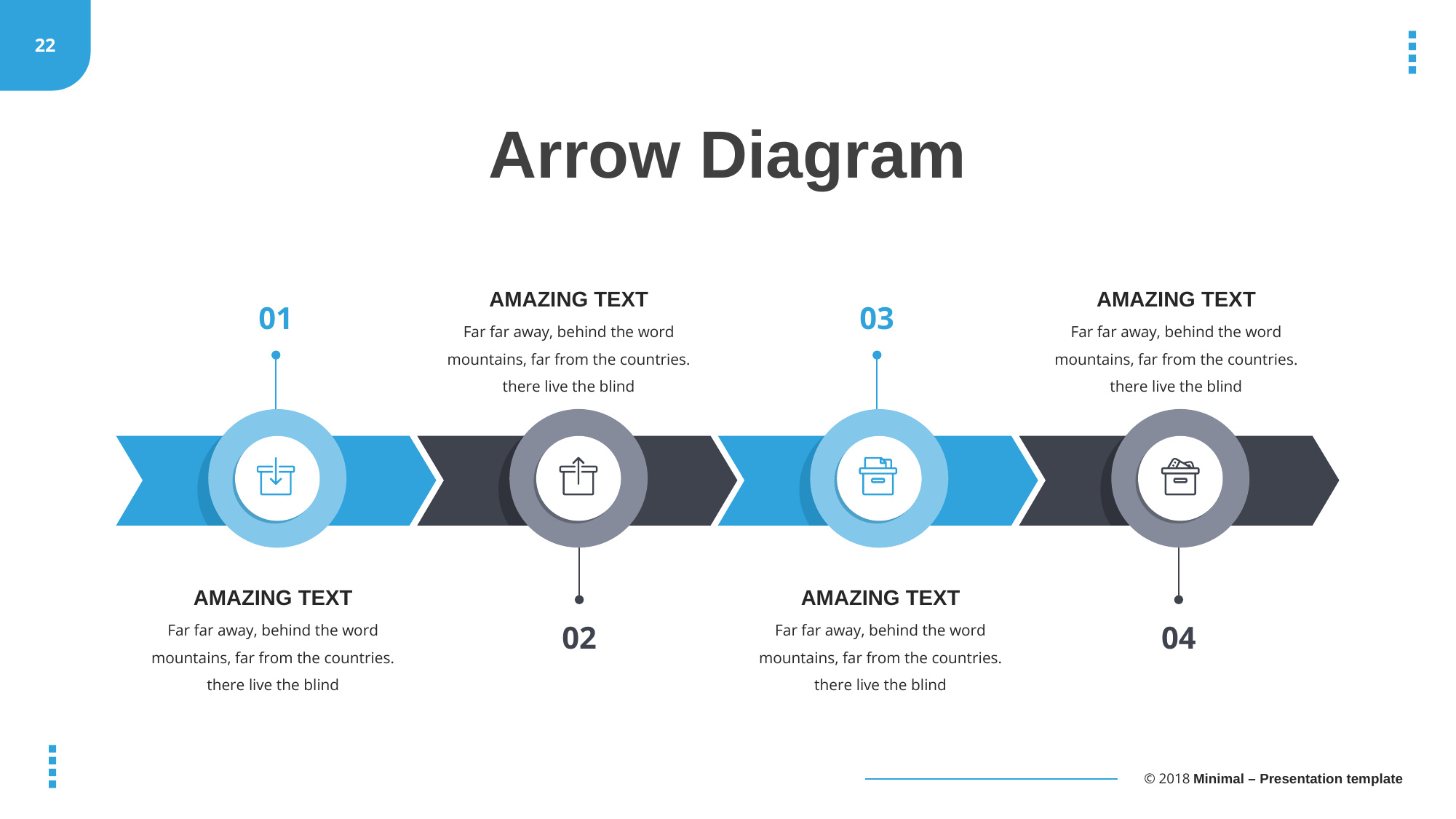

Arrow Diagram
AMAZING TEXT
AMAZING TEXT
01
03
Far far away, behind the word mountains, far from the countries. there live the blind
Far far away, behind the word mountains, far from the countries. there live the blind

AMAZING TEXT
AMAZING TEXT
Far far away, behind the word mountains, far from the countries. there live the blind
Far far away, behind the word mountains, far from the countries. there live the blind
02
04